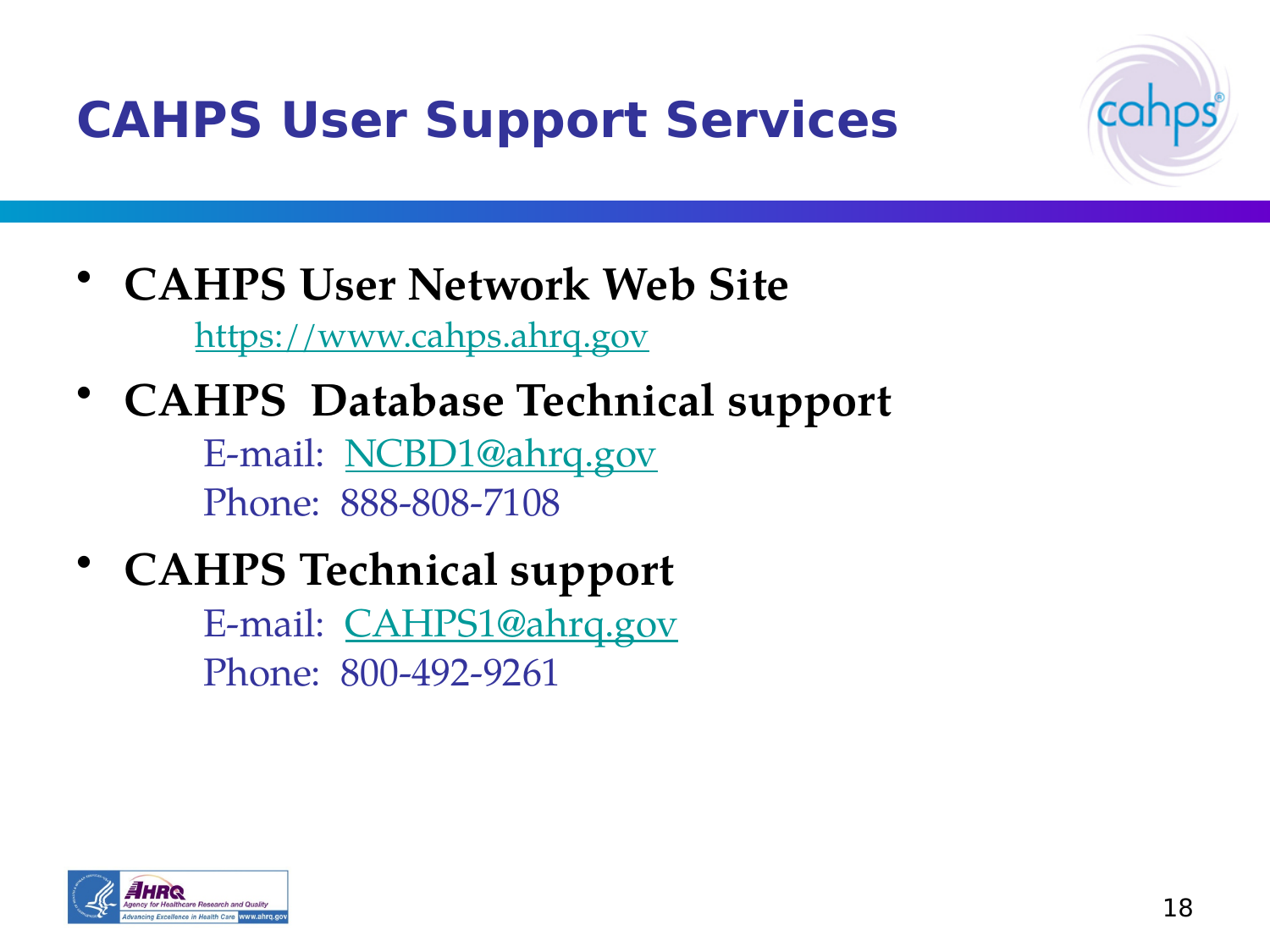

# CAHPS User Support Services
CAHPS User Network Web Site
https://www.cahps.ahrq.gov
CAHPS  Database Technical support
E-mail:  NCBD1@ahrq.gov
Phone:  888-808-7108
CAHPS Technical support
E-mail:  CAHPS1@ahrq.gov
Phone:  800-492-9261

18